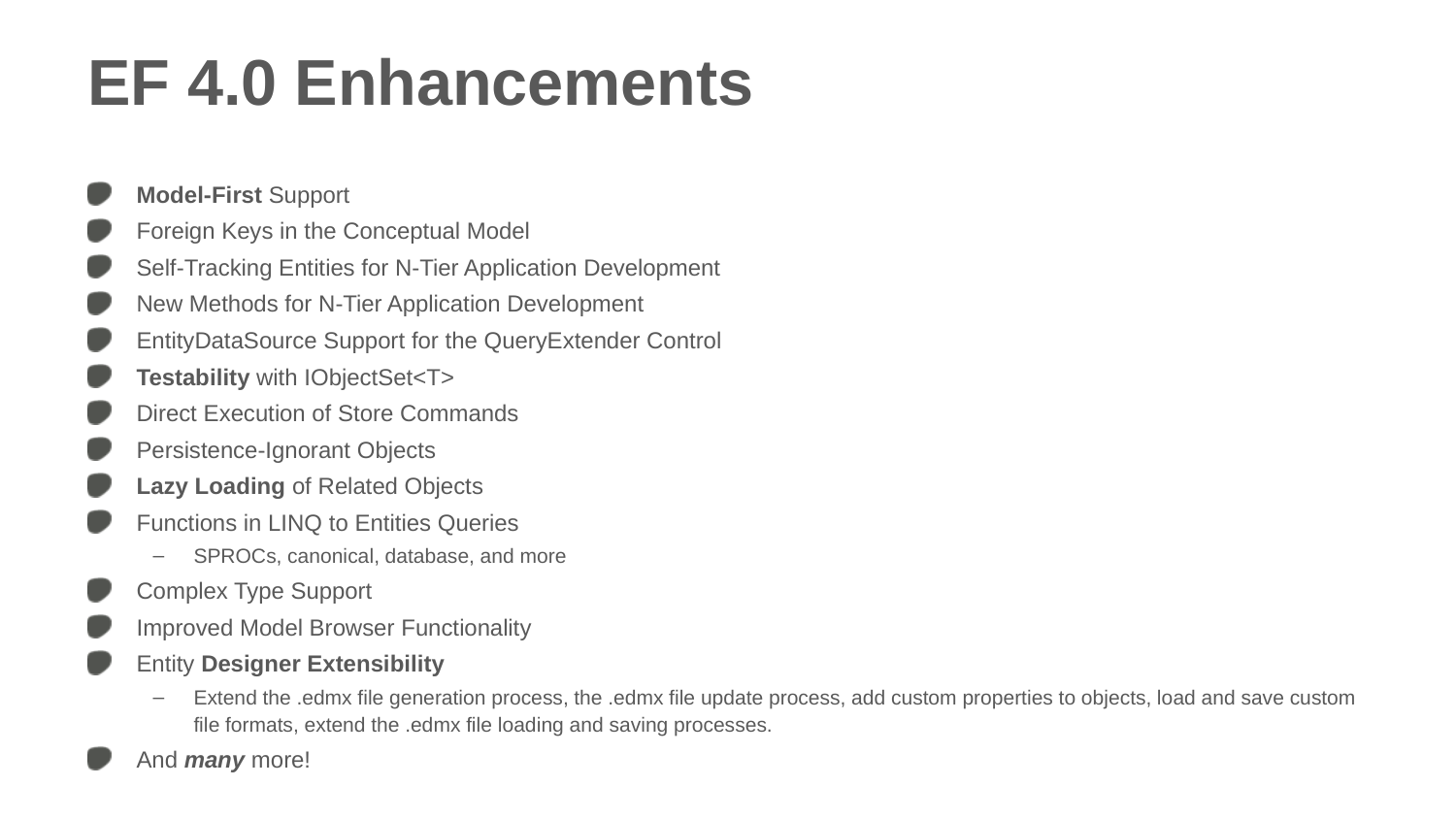

# EF 4.0 Enhancements
Model-First Support
Foreign Keys in the Conceptual Model
Self-Tracking Entities for N-Tier Application Development
New Methods for N-Tier Application Development
EntityDataSource Support for the QueryExtender Control
Testability with IObjectSet<T>
Direct Execution of Store Commands
Persistence-Ignorant Objects
Lazy Loading of Related Objects
Functions in LINQ to Entities Queries
SPROCs, canonical, database, and more
Complex Type Support
Improved Model Browser Functionality
Entity Designer Extensibility
Extend the .edmx file generation process, the .edmx file update process, add custom properties to objects, load and save custom file formats, extend the .edmx file loading and saving processes.
And many more!